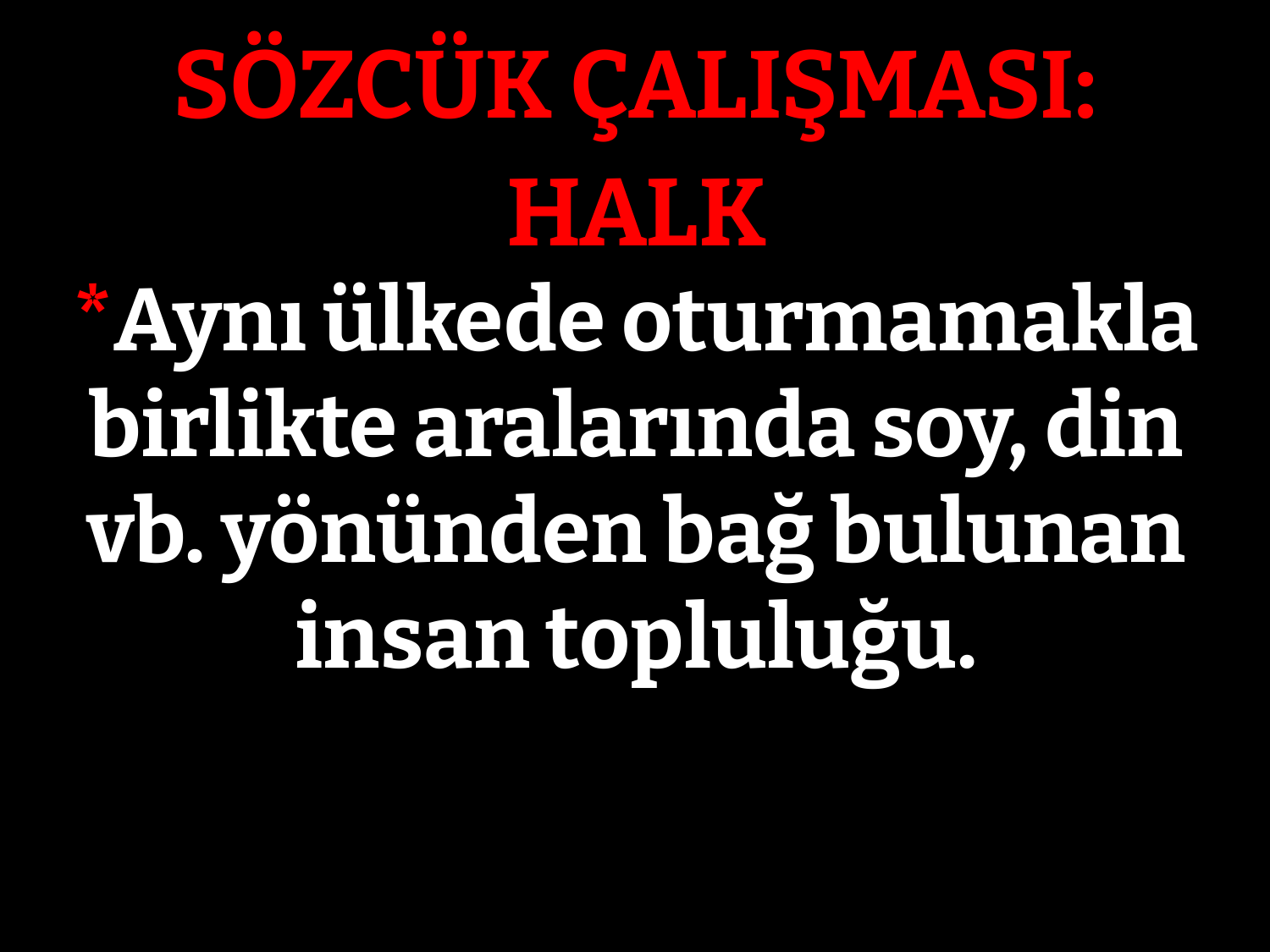

SÖZCÜK ÇALIŞMASI:
HALK
*Aynı ülkede oturmamakla birlikte aralarında soy, din vb. yönünden bağ bulunan insan topluluğu.